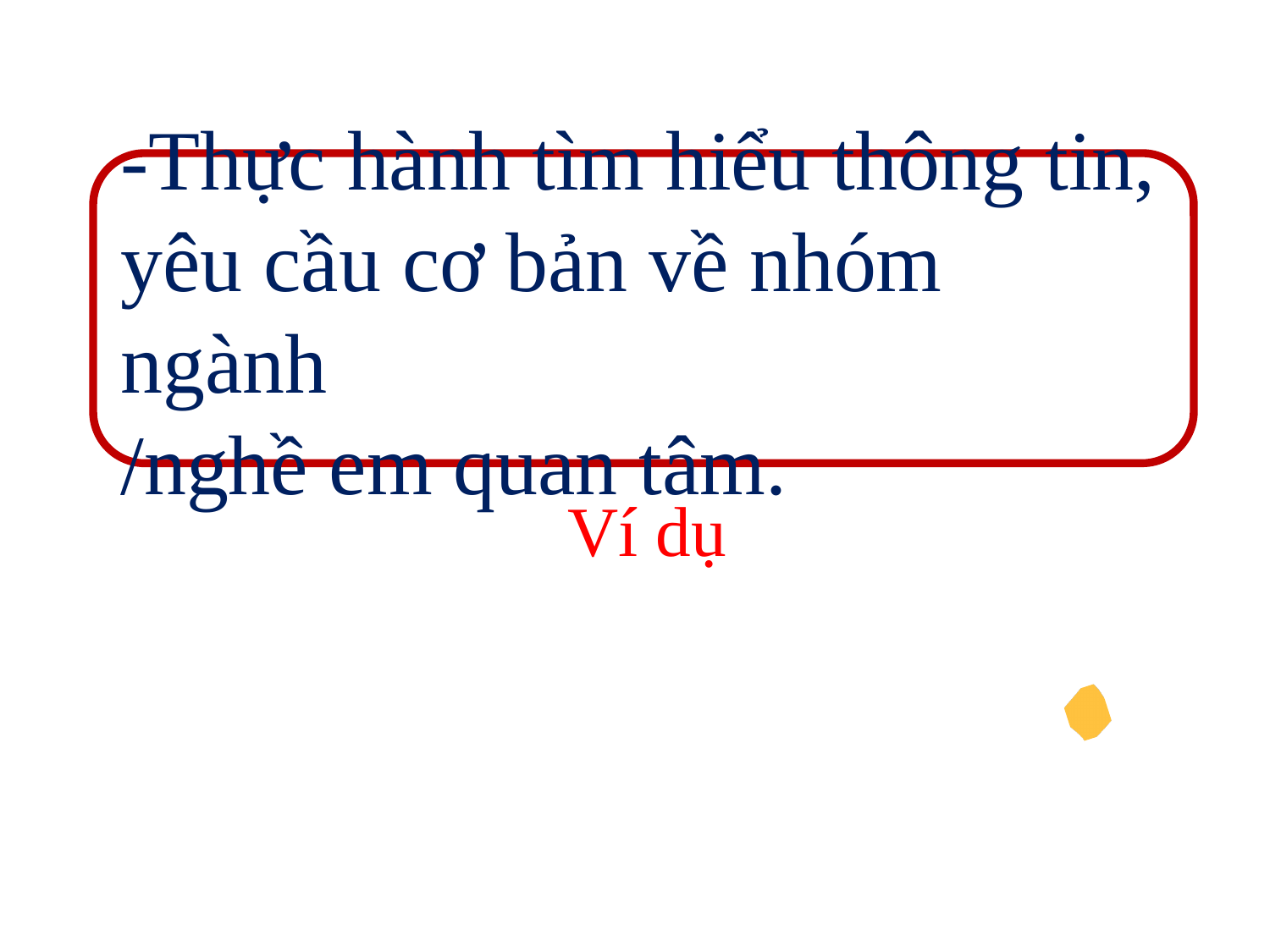

-Thực hành tìm hiểu thông tin, yêu cầu cơ bản về nhóm ngành
/nghề em quan tâm.
Ví dụ